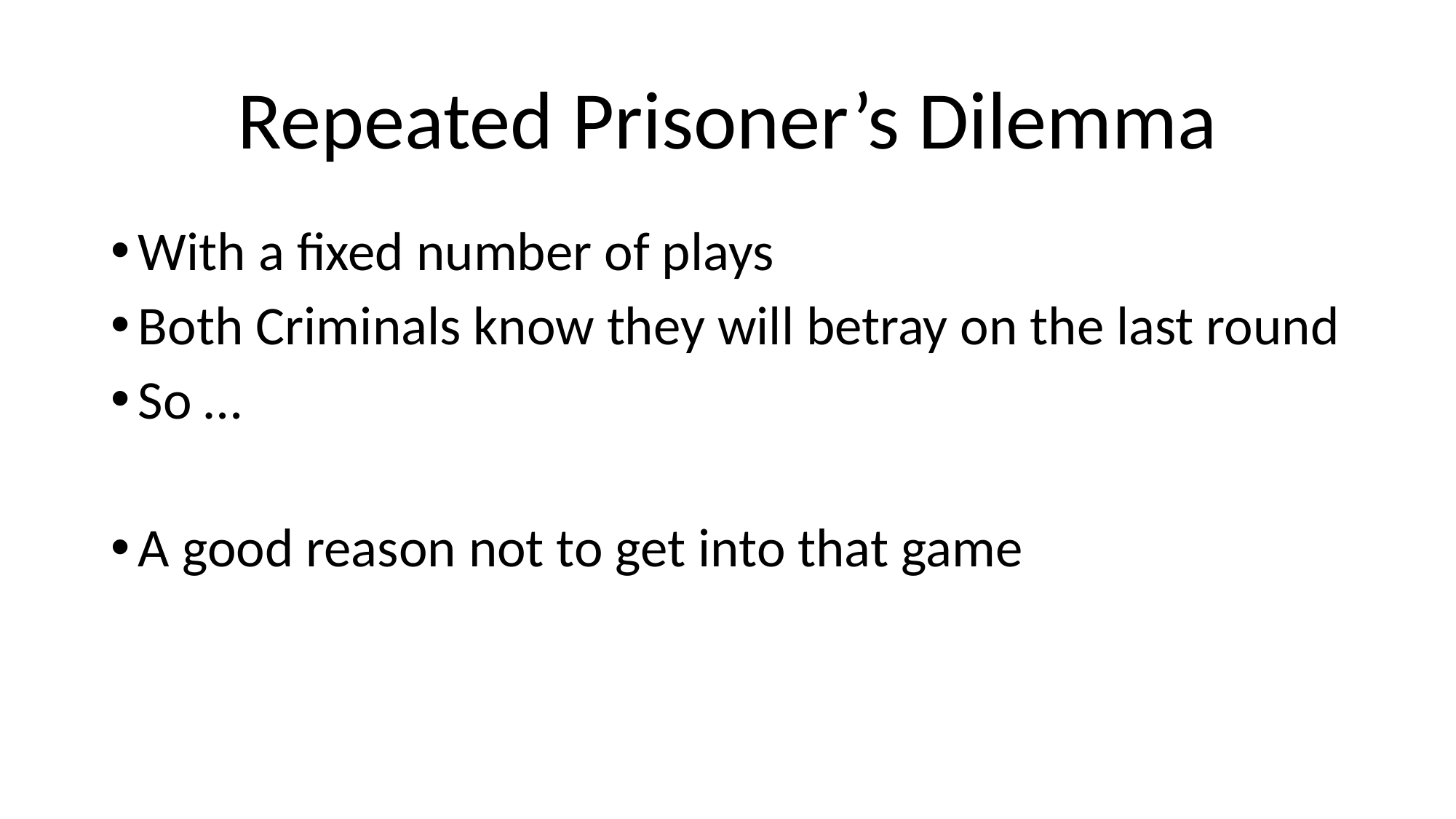

# Repeated Prisoner’s Dilemma
With a fixed number of plays
Both Criminals know they will betray on the last round
So …

A good reason not to get into that game